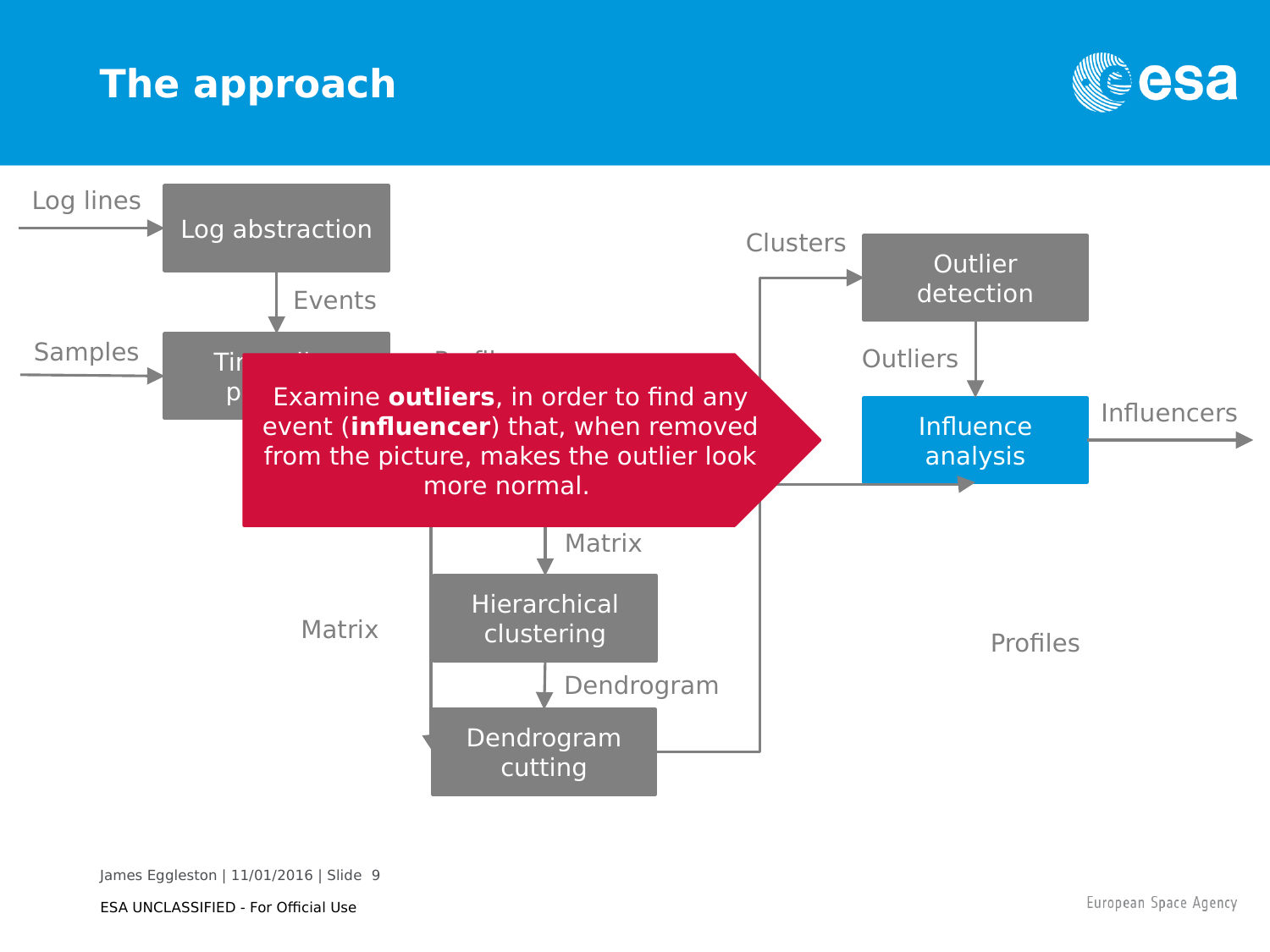

# The approach
Log lines
Log abstraction
Clusters
Outlier detection
Events
Samples
Time-slice profiling
Outliers
Profiles
Examine outliers, in order to find any event (influencer) that, when removed from the picture, makes the outlier look more normal.
Influencers
Influence analysis
Distance calculation
Matrix
Hierarchical clustering
Matrix
Profiles
Dendrogram
Dendrogram cutting